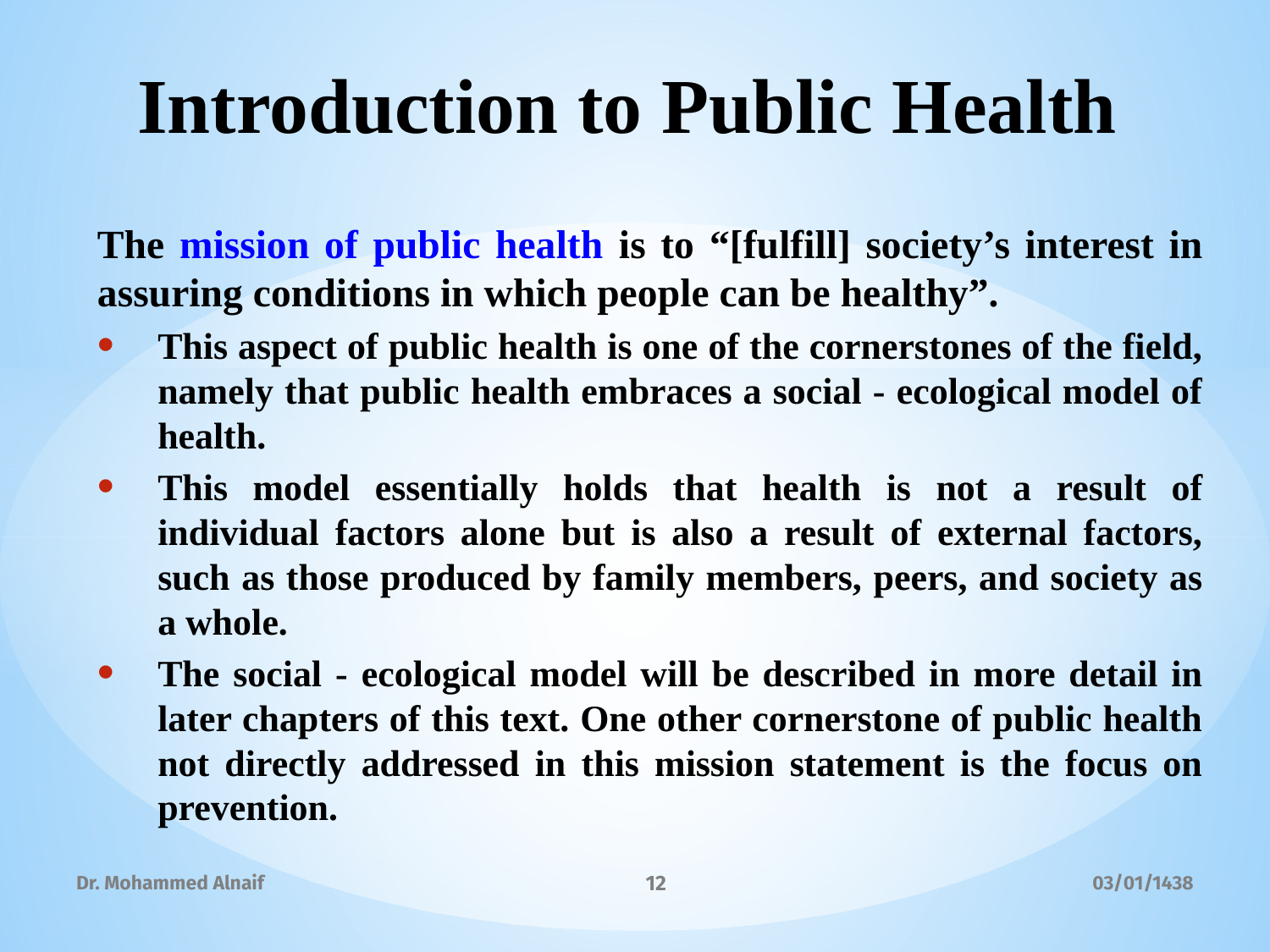

# Introduction to Public Health
The mission of public health is to “[fulfill] society’s interest in assuring conditions in which people can be healthy”.
This aspect of public health is one of the cornerstones of the field, namely that public health embraces a social - ecological model of health.
This model essentially holds that health is not a result of individual factors alone but is also a result of external factors, such as those produced by family members, peers, and society as a whole.
The social - ecological model will be described in more detail in later chapters of this text. One other cornerstone of public health not directly addressed in this mission statement is the focus on prevention.
Dr. Mohammed Alnaif
12
03/01/1438